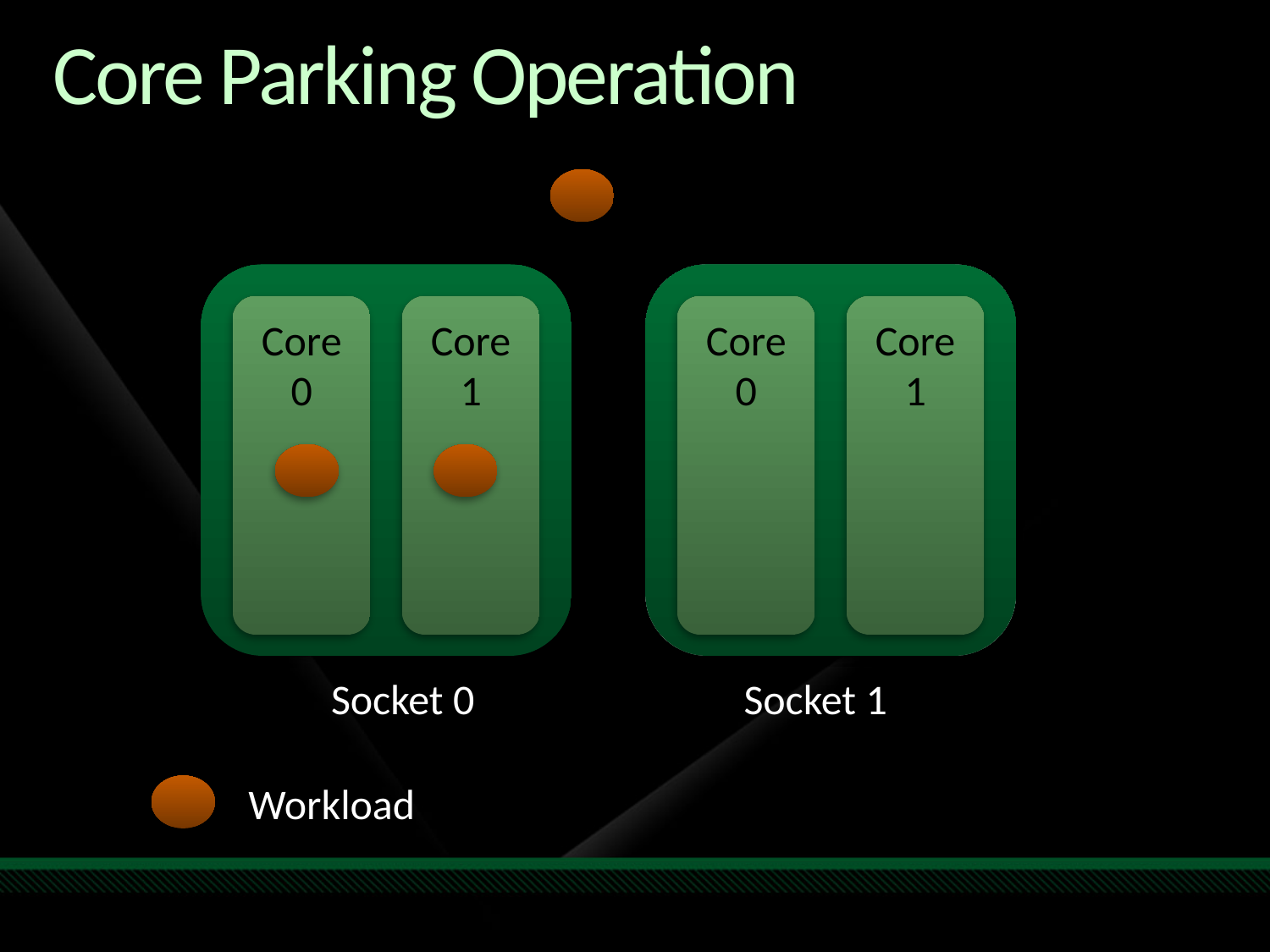

# Core Parking Operation

Core 0

Core 1

Core 0

Core 1

Core 0

Core 0

Core 1

Core 1

Socket 0
Socket 1
Workload